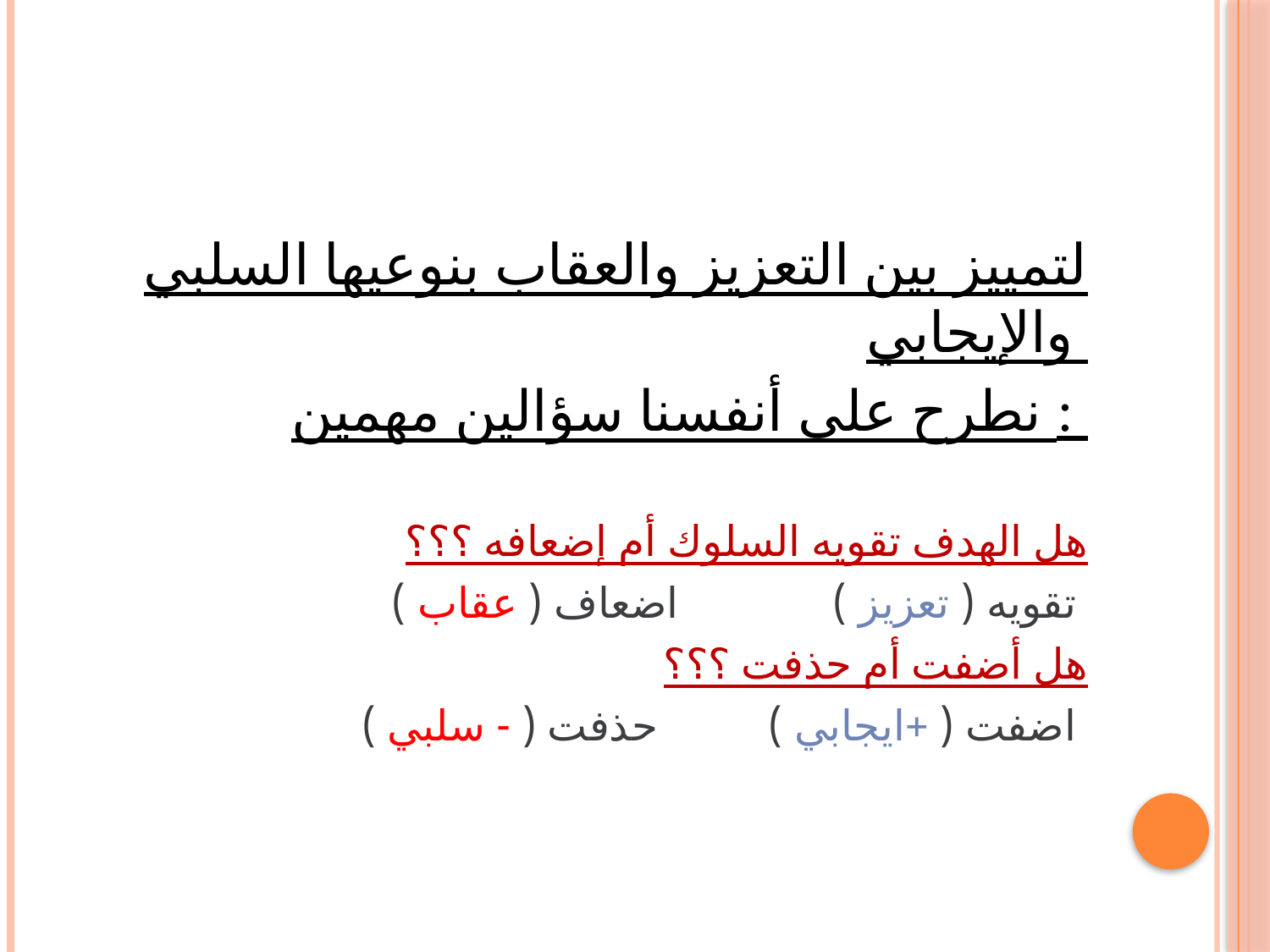

لتمييز بين التعزيز والعقاب بنوعيها السلبي والإيجابي
نطرح على أنفسنا سؤالين مهمين :

هل الهدف تقويه السلوك أم إضعافه ؟؟؟
تقويه ( تعزيز )              اضعاف ( عقاب )
هل أضفت أم حذفت ؟؟؟
اضفت ( +ايجابي )          حذفت ( - سلبي )